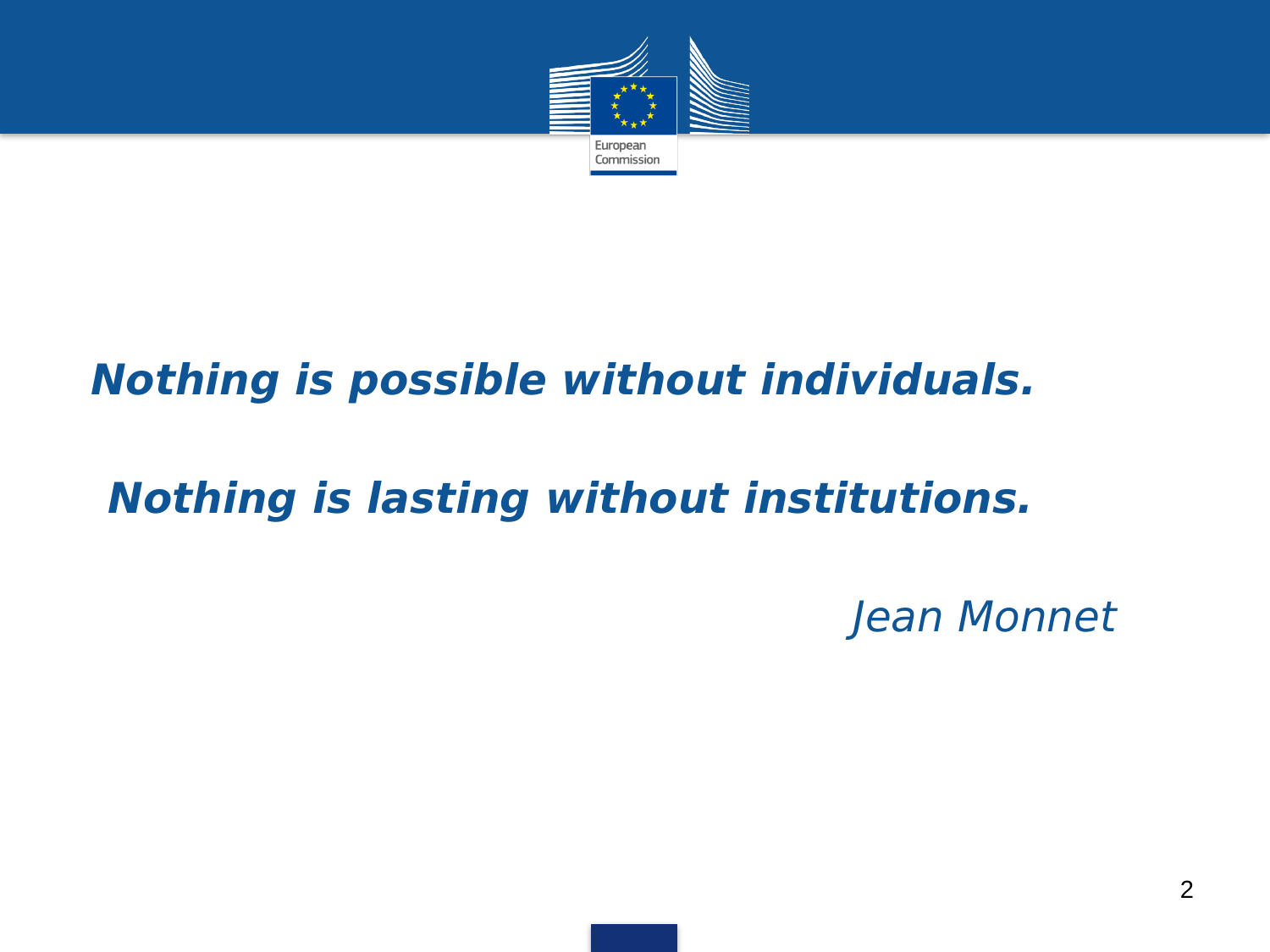

Nothing is possible without individuals.

Nothing is lasting without institutions.

Jean Monnet

2